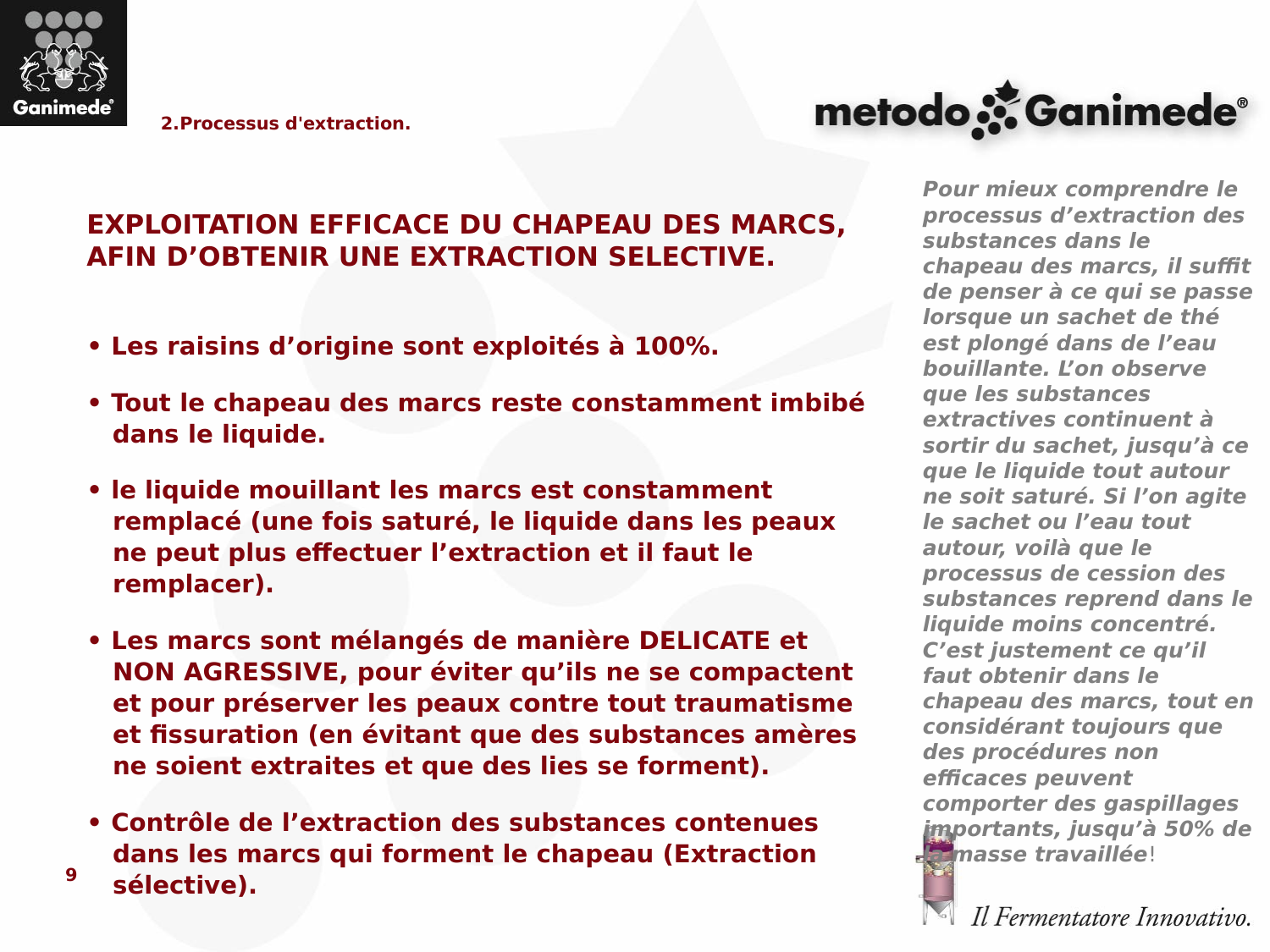

2.Processus d'extraction.
# Pour mieux comprendre le processus d’extraction des substances dans le chapeau des marcs, il suffit de penser à ce qui se passe lorsque un sachet de thé est plongé dans de l’eau bouillante. L’on observe que les substances extractives continuent à sortir du sachet, jusqu’à ce que le liquide tout autour ne soit saturé. Si l’on agite le sachet ou l’eau tout autour, voilà que le processus de cession des substances reprend dans le liquide moins concentré. C’est justement ce qu’il faut obtenir dans le chapeau des marcs, tout en considérant toujours que des procédures non efficaces peuvent comporter des gaspillages importants, jusqu’à 50% de la masse travaillée!
EXPLOITATION EFFICACE DU CHAPEAU DES MARCS, AFIN D’OBTENIR UNE EXTRACTION SELECTIVE.

• Les raisins d’origine sont exploités à 100%.

• Tout le chapeau des marcs reste constamment imbibé    dans le liquide.

• le liquide mouillant les marcs est constamment
   remplacé (une fois saturé, le liquide dans les peaux
   ne peut plus effectuer l’extraction et il faut le
   remplacer).

• Les marcs sont mélangés de manière DELICATE et
   NON AGRESSIVE, pour éviter qu’ils ne se compactent
   et pour préserver les peaux contre tout traumatisme
   et fissuration (en évitant que des substances amères
   ne soient extraites et que des lies se forment).

• Contrôle de l’extraction des substances contenues
   dans les marcs qui forment le chapeau (Extraction
   sélective).
9